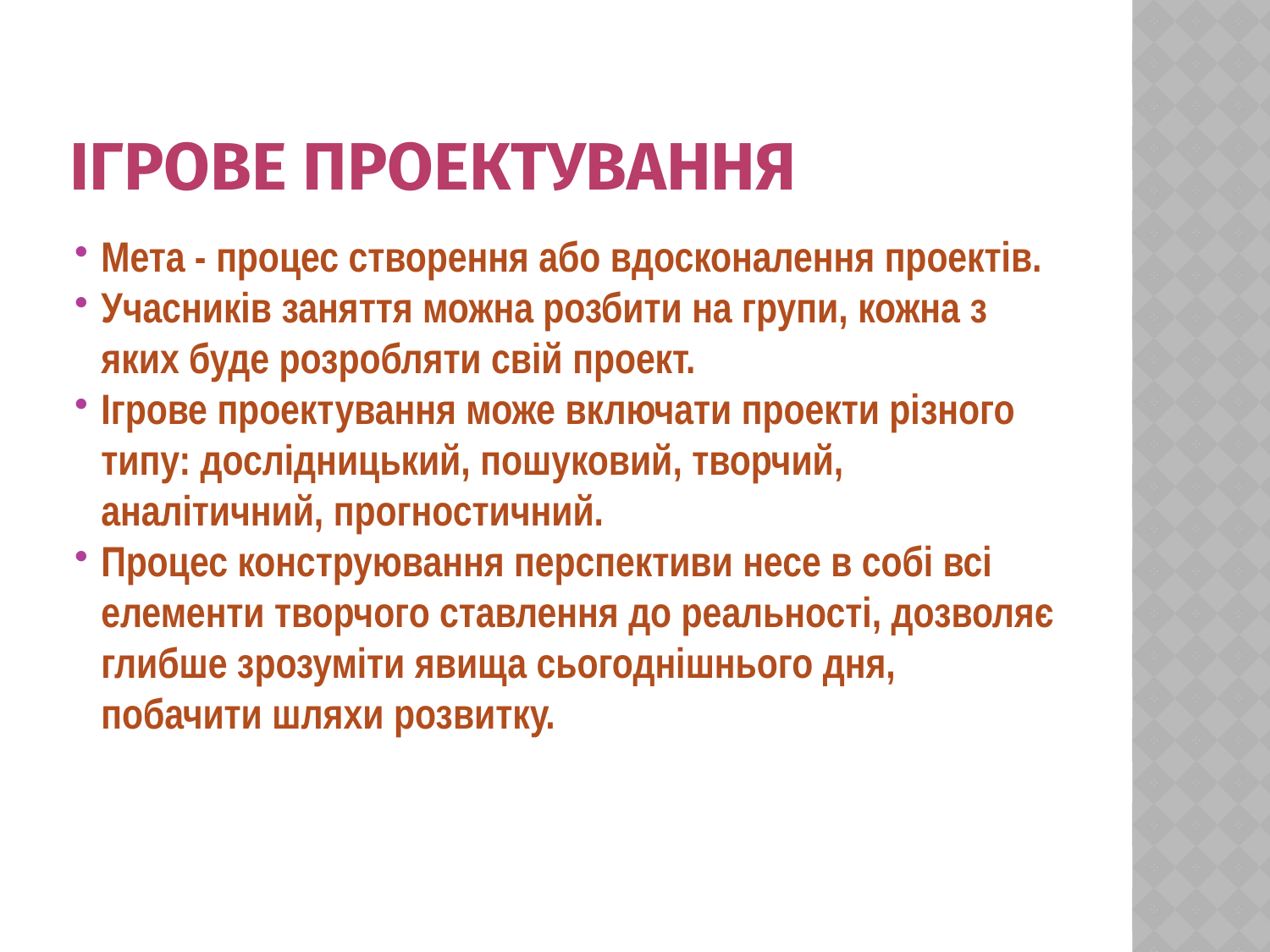

# Ігрове проектування
Мета - процес створення або вдосконалення проектів.
Учасників заняття можна розбити на групи, кожна з яких буде розробляти свій проект.
Ігрове проектування може включати проекти різного типу: дослідницький, пошуковий, творчий, аналітичний, прогностичний.
Процес конструювання перспективи несе в собі всі елементи творчого ставлення до реальності, дозволяє глибше зрозуміти явища сьогоднішнього дня, побачити шляхи розвитку.